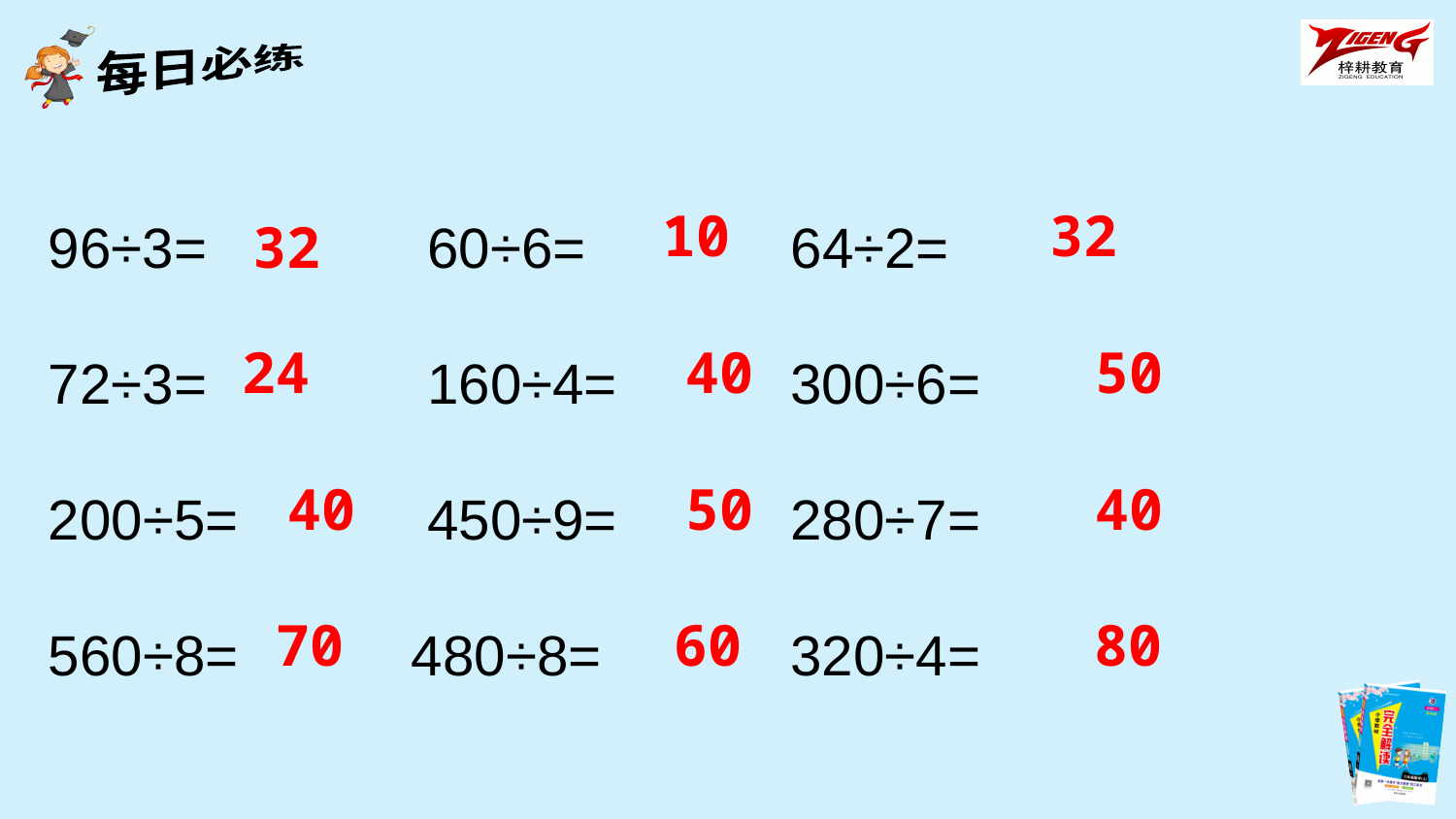

96÷3=              60÷6=             64÷2=
72÷3=              160÷4=           300÷6=
200÷5=            450÷9=           280÷7=
560÷8=           480÷8=            320÷4=
10
32
32
24
40
50
40
50
40
70
60
80